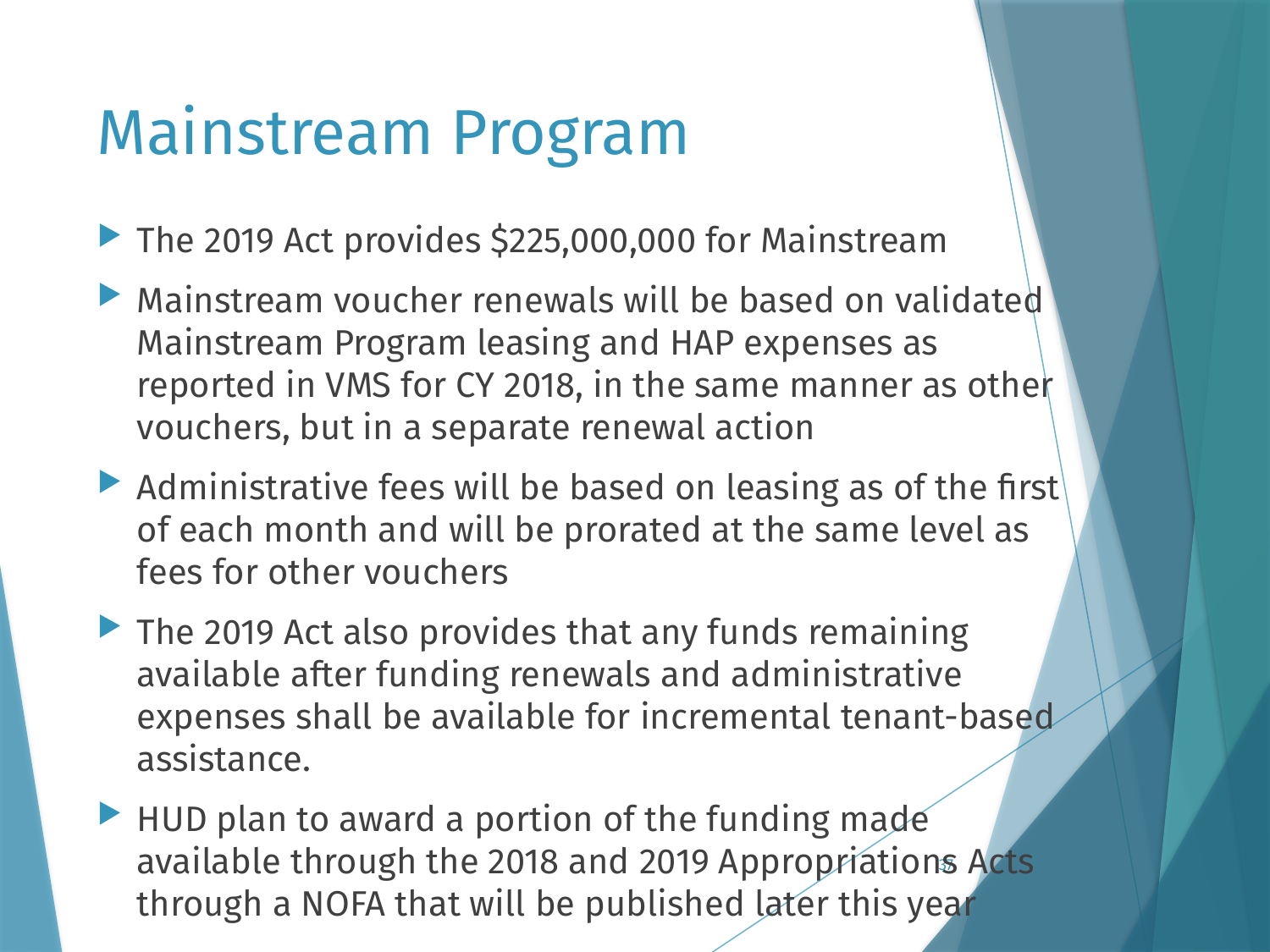

# Mainstream Program
The 2019 Act provides $225,000,000 for Mainstream
Mainstream voucher renewals will be based on validated Mainstream Program leasing and HAP expenses as reported in VMS for CY 2018, in the same manner as other vouchers, but in a separate renewal action
Administrative fees will be based on leasing as of the first of each month and will be prorated at the same level as fees for other vouchers
The 2019 Act also provides that any funds remaining available after funding renewals and administrative expenses shall be available for incremental tenant-based assistance.
HUD plan to award a portion of the funding made available through the 2018 and 2019 Appropriations Acts through a NOFA that will be published later this year
37